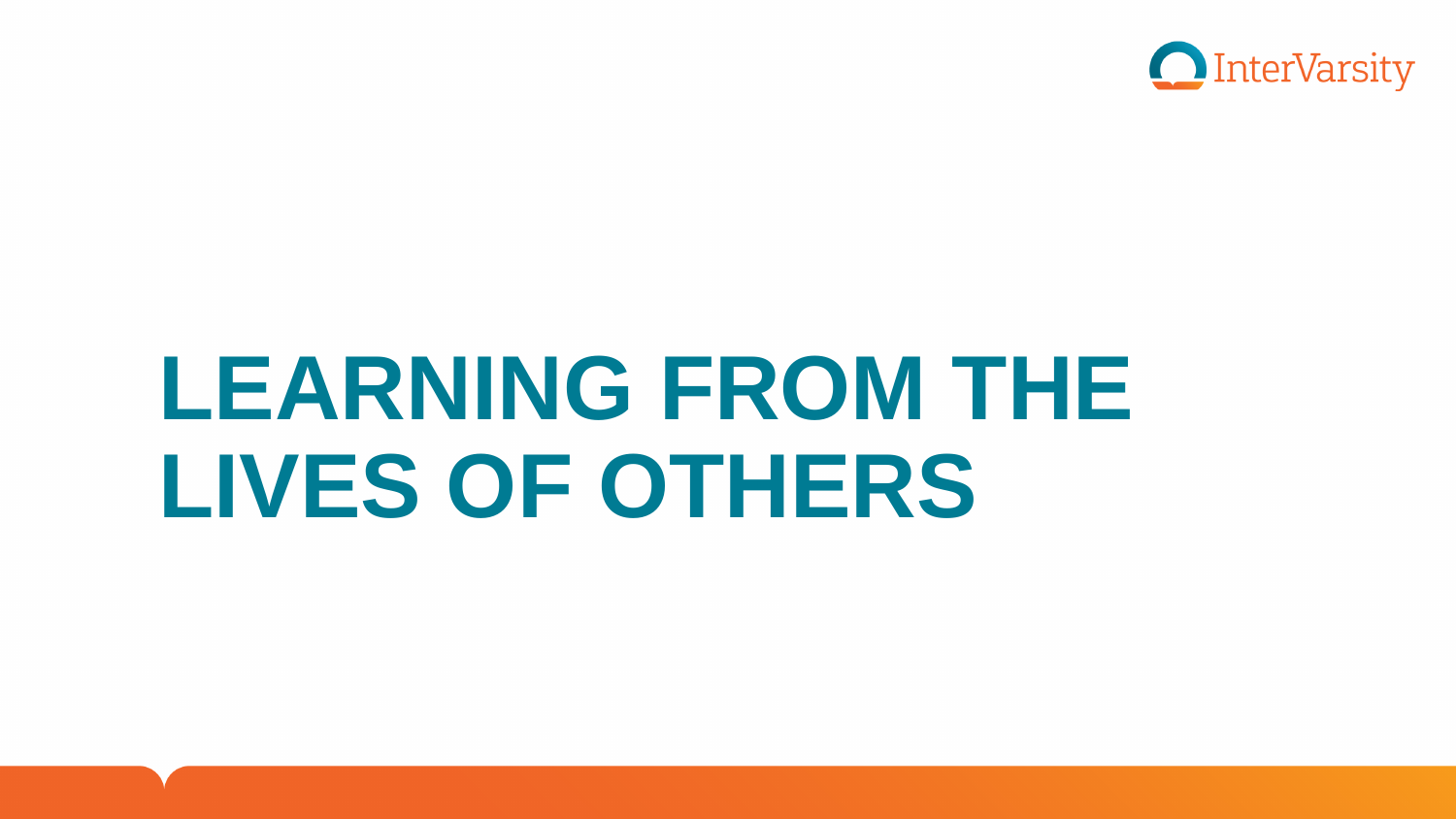

# LEARNING FROM THE LIVES OF OTHERS